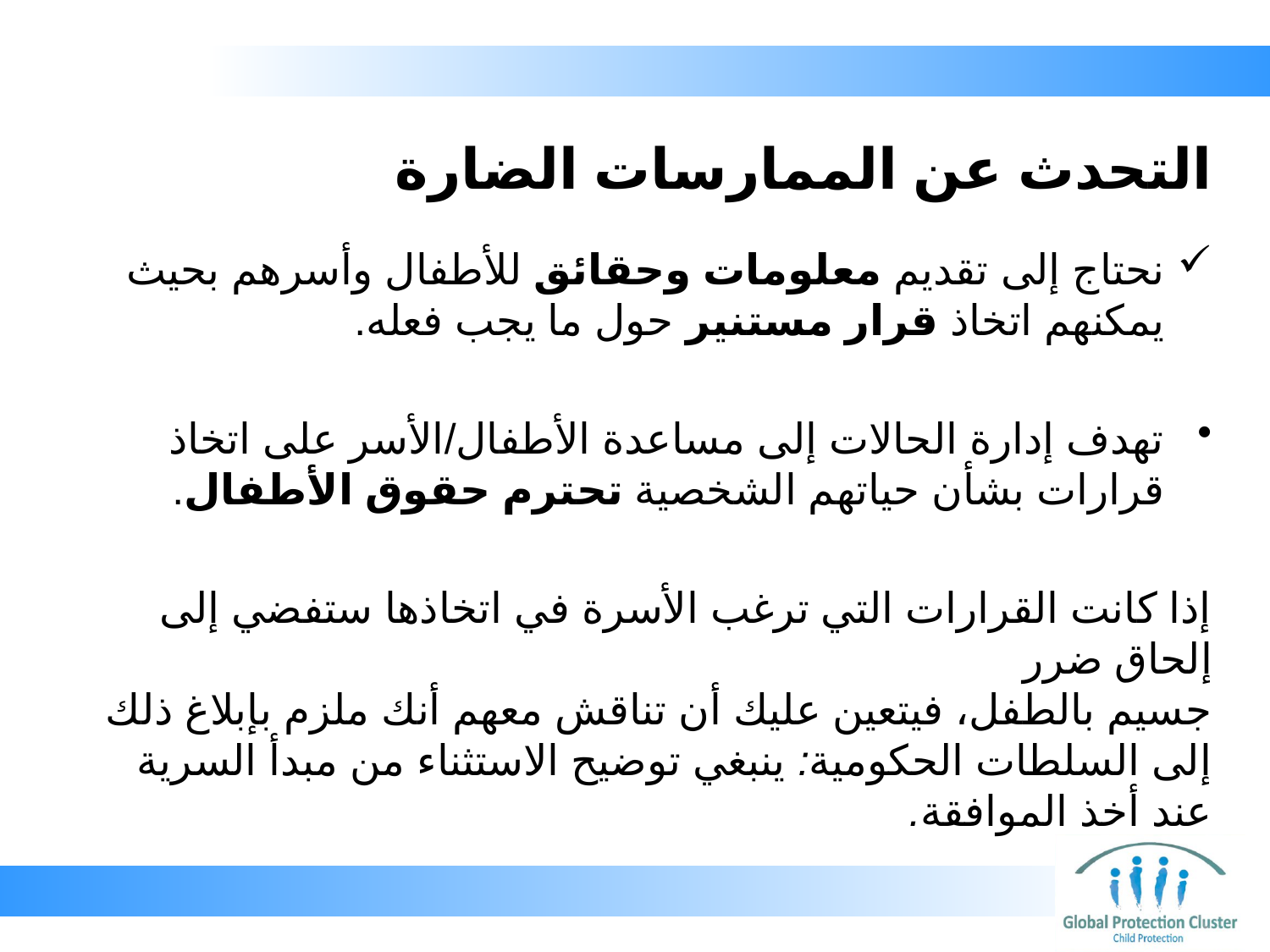

# التحدث عن الممارسات الضارة
نحتاج إلى تقديم معلومات وحقائق للأطفال وأسرهم بحيث يمكنهم اتخاذ قرار مستنير حول ما يجب فعله.

تهدف إدارة الحالات إلى مساعدة الأطفال/الأسر على اتخاذ قرارات بشأن حياتهم الشخصية تحترم حقوق الأطفال.

‏إذا كانت القرارات التي ترغب الأسرة في اتخاذها ستفضي إلى إلحاق ضرر
جسيم بالطفل، فيتعين عليك أن تناقش معهم أنك ملزم بإبلاغ ذلك إلى السلطات الحكومية: ‏ينبغي توضيح الاستثناء من مبدأ السرية عند أخذ الموافقة.